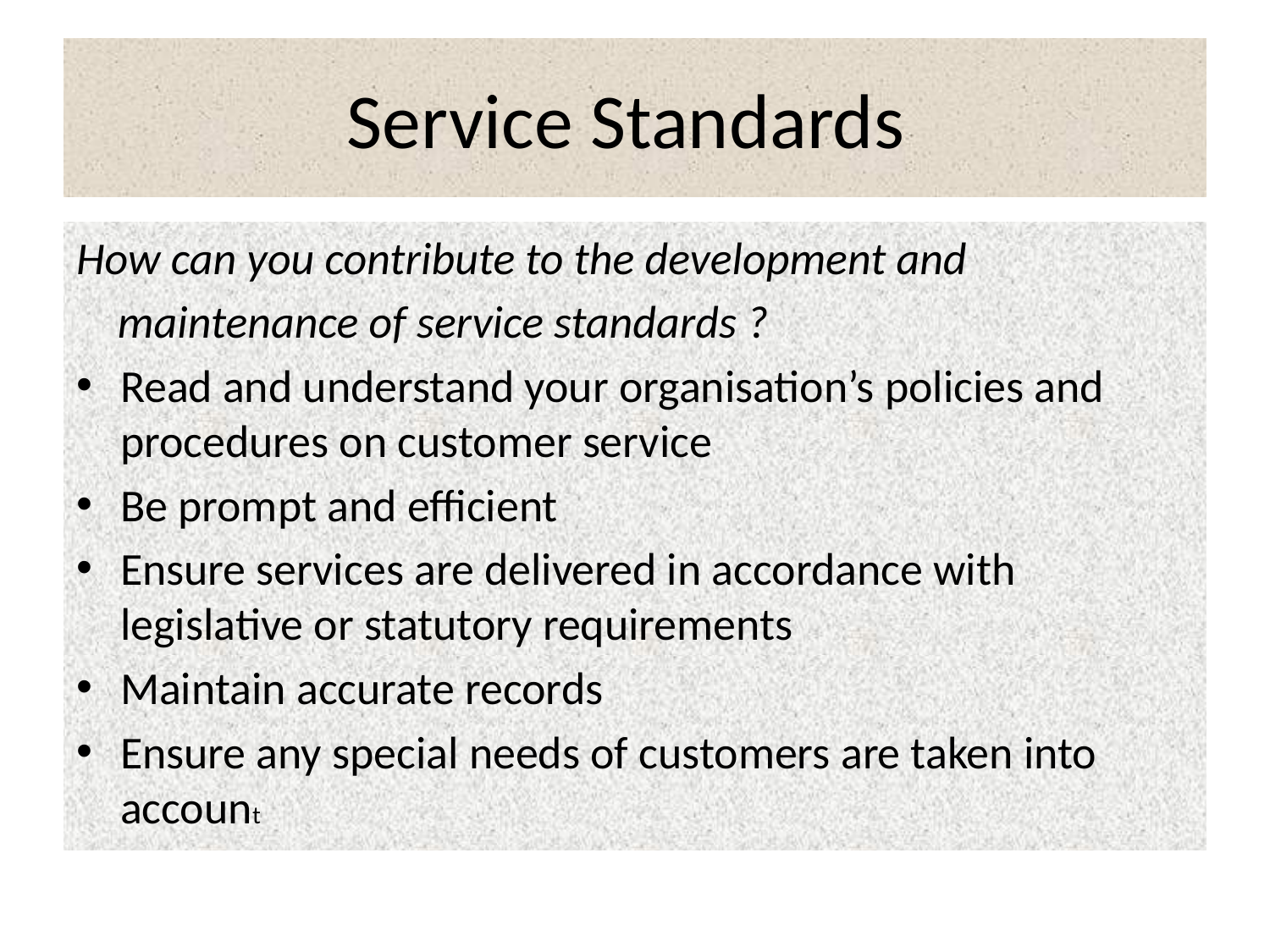

# Service Standards
How can you contribute to the development and
    maintenance of service standards ?
Read and understand your organisation’s policies and procedures on customer service
Be prompt and efficient
Ensure services are delivered in accordance with legislative or statutory requirements
Maintain accurate records
Ensure any special needs of customers are taken into account